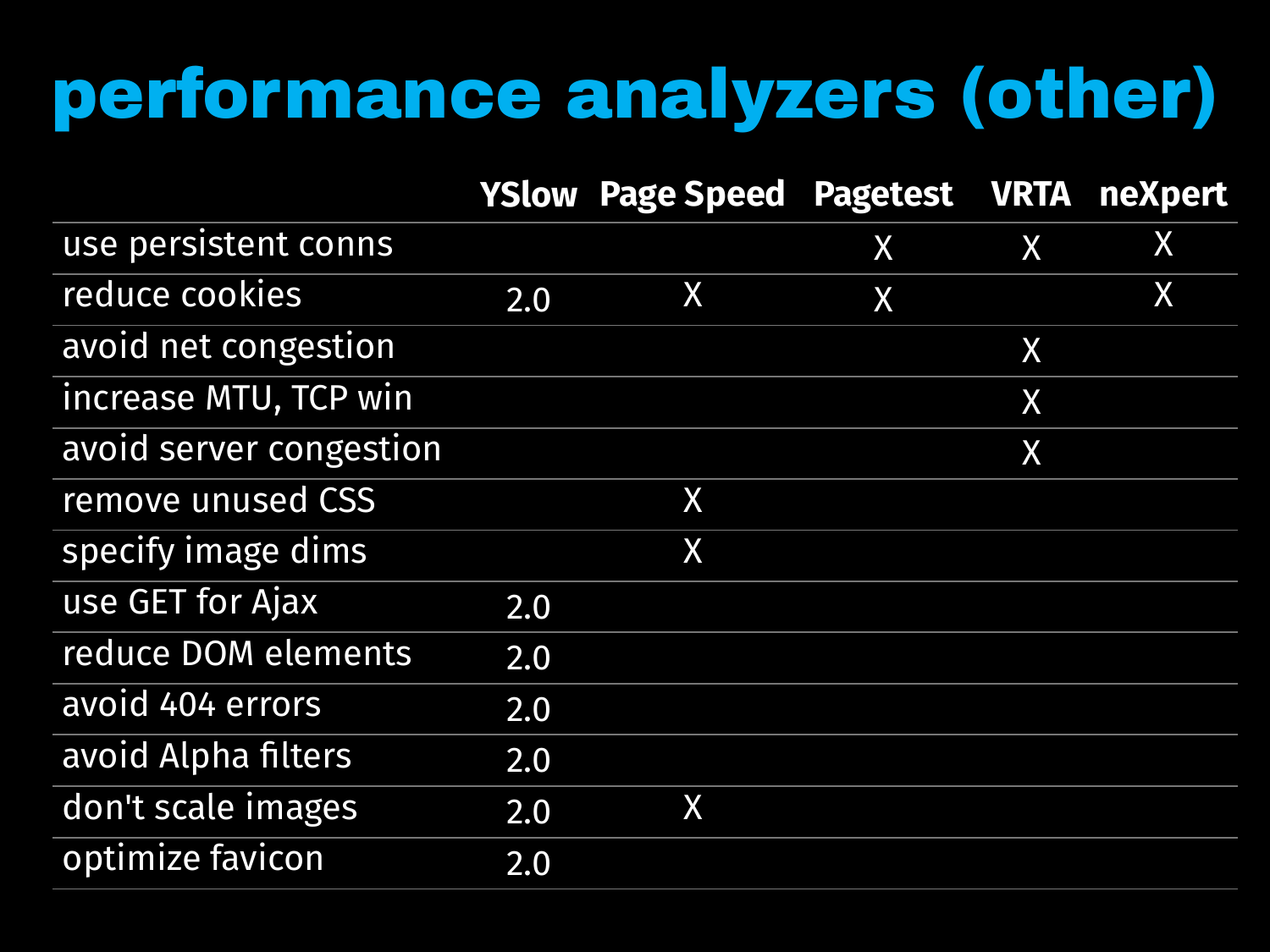

# performance analyzers (other)
|  | YSlow | Page Speed | Pagetest | VRTA | neXpert |
| --- | --- | --- | --- | --- | --- |
| use persistent conns |  |  | X | X | X |
| reduce cookies | 2.0 | X | X |  | X |
| avoid net congestion |  |  |  | X |  |
| increase MTU, TCP win |  |  |  | X |  |
| avoid server congestion |  |  |  | X |  |
| remove unused CSS |  | X |  |  |  |
| specify image dims |  | X |  |  |  |
| use GET for Ajax | 2.0 |  |  |  |  |
| reduce DOM elements | 2.0 |  |  |  |  |
| avoid 404 errors | 2.0 |  |  |  |  |
| avoid Alpha filters | 2.0 |  |  |  |  |
| don't scale images | 2.0 | X |  |  |  |
| optimize favicon | 2.0 |  |  |  |  |